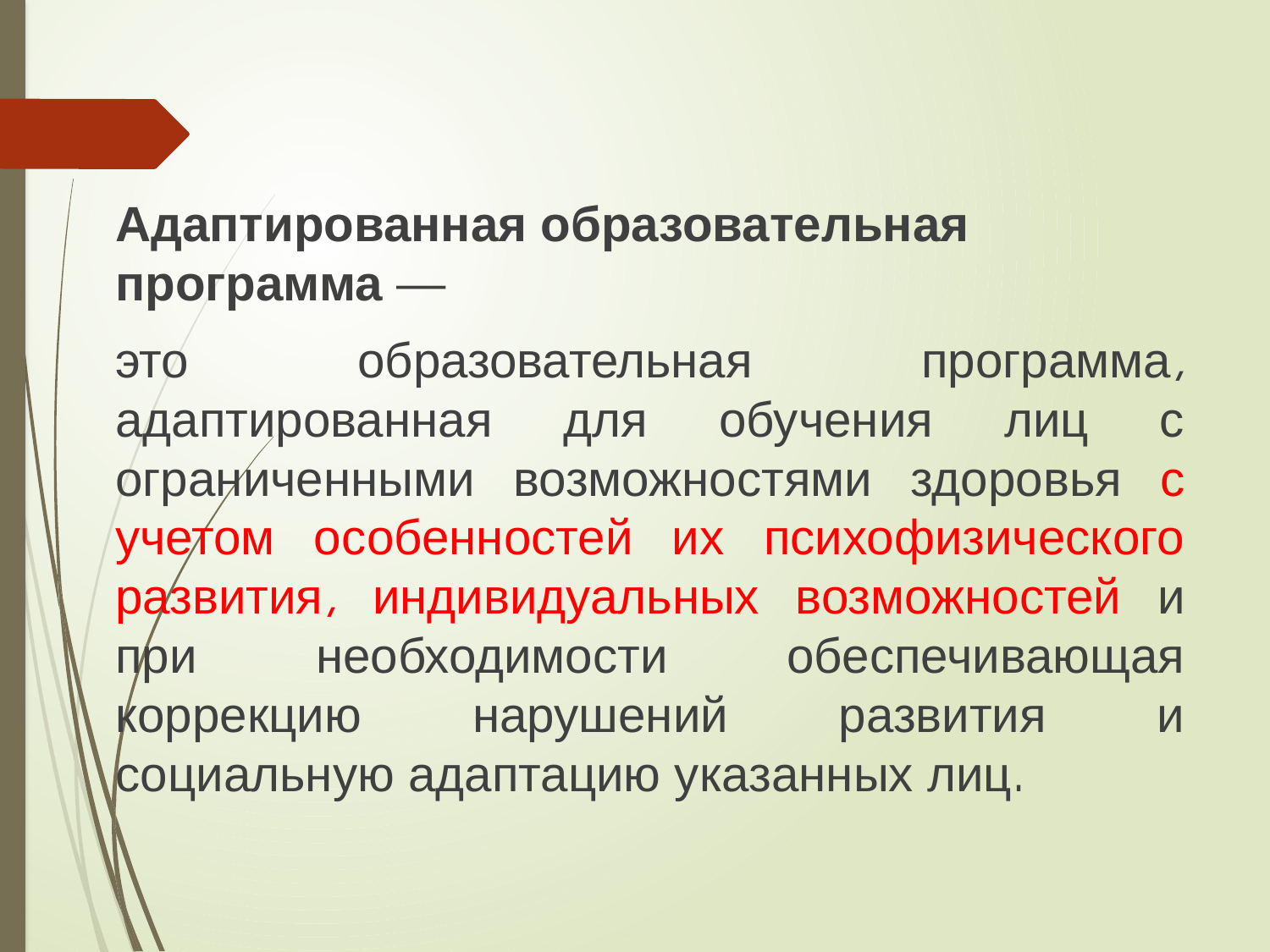

Адаптированная образовательная программа —
	это образовательная программа, адаптированная для обучения лиц с ограниченными возможностями здоровья с учетом особенностей их психофизического развития, индивидуальных возможностей и при необходимости обеспечивающая коррекцию нарушений развития и социальную адаптацию указанных лиц.